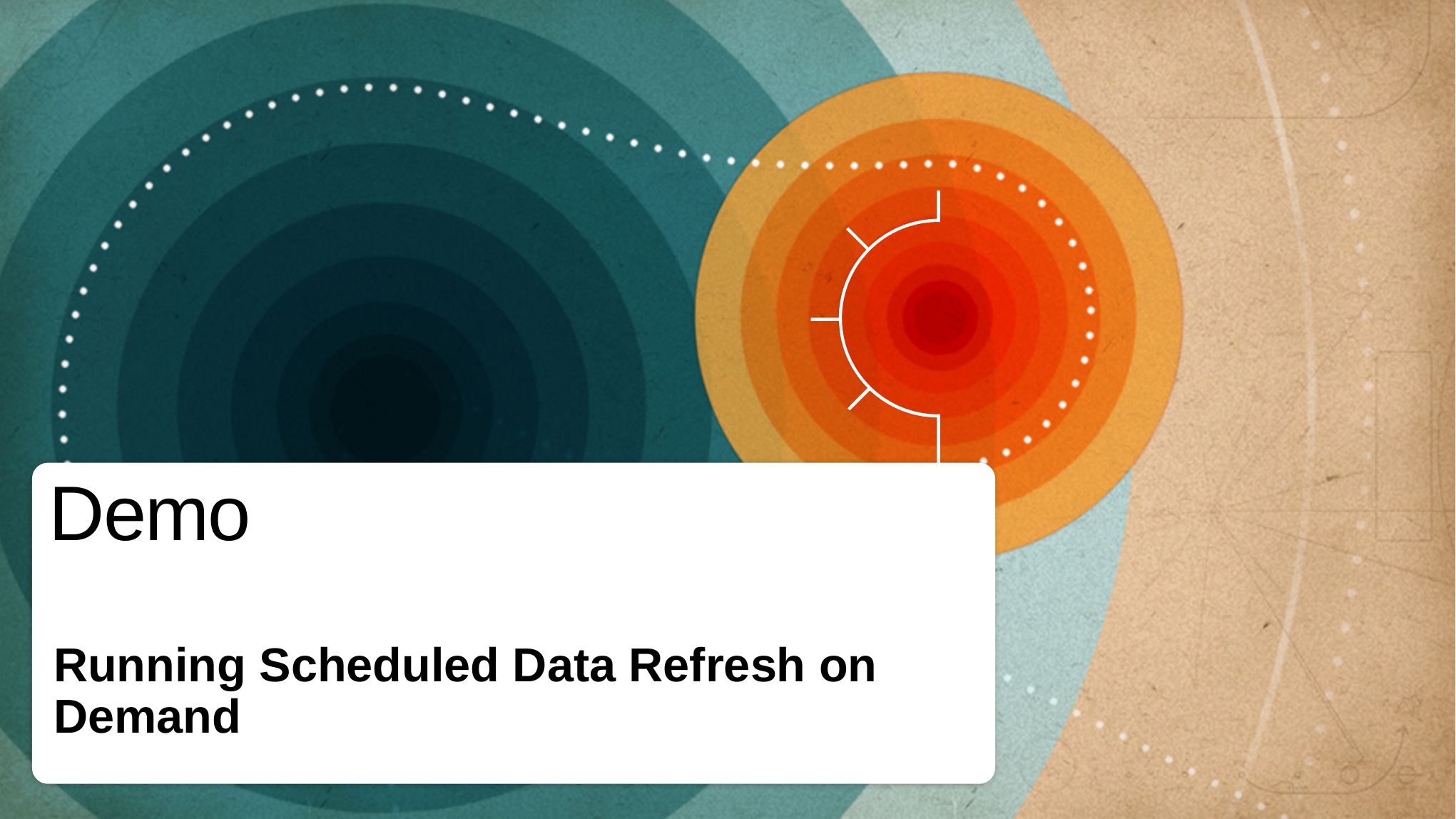

# Demo
Running Scheduled Data Refresh on Demand